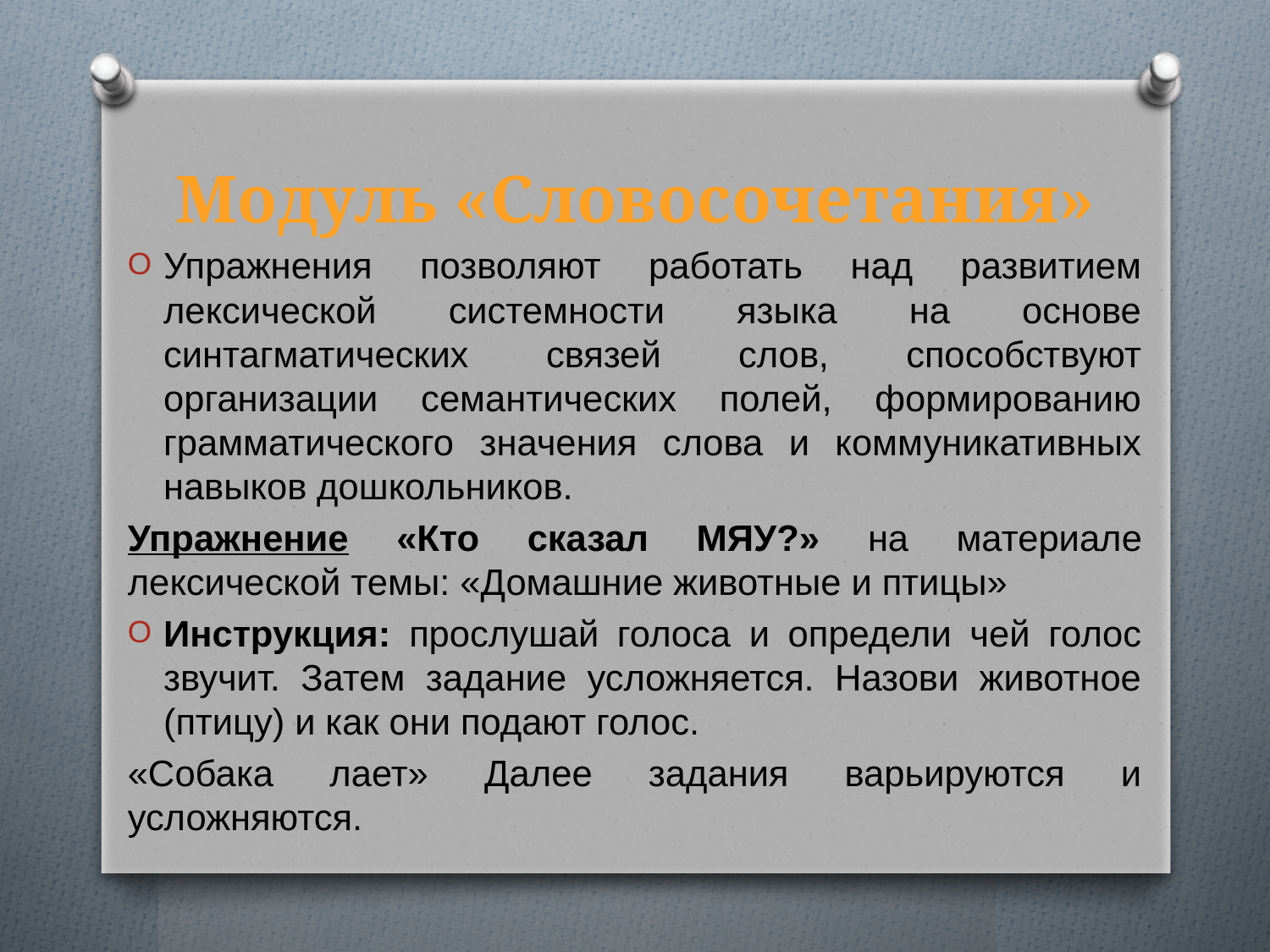

# Модуль «Словосочетания»
Упражнения позволяют работать над развитием лексической системности языка на основе синтагматических связей слов, способствуют организации семантических полей, формированию грамматического значения слова и коммуникативных навыков дошкольников.
Упражнение «Кто сказал МЯУ?» на материале лексической темы: «Домашние животные и птицы»
Инструкция: прослушай голоса и определи чей голос звучит. Затем задание усложняется. Назови животное (птицу) и как они подают голос.
«Собака лает» Далее задания варьируются и усложняются.